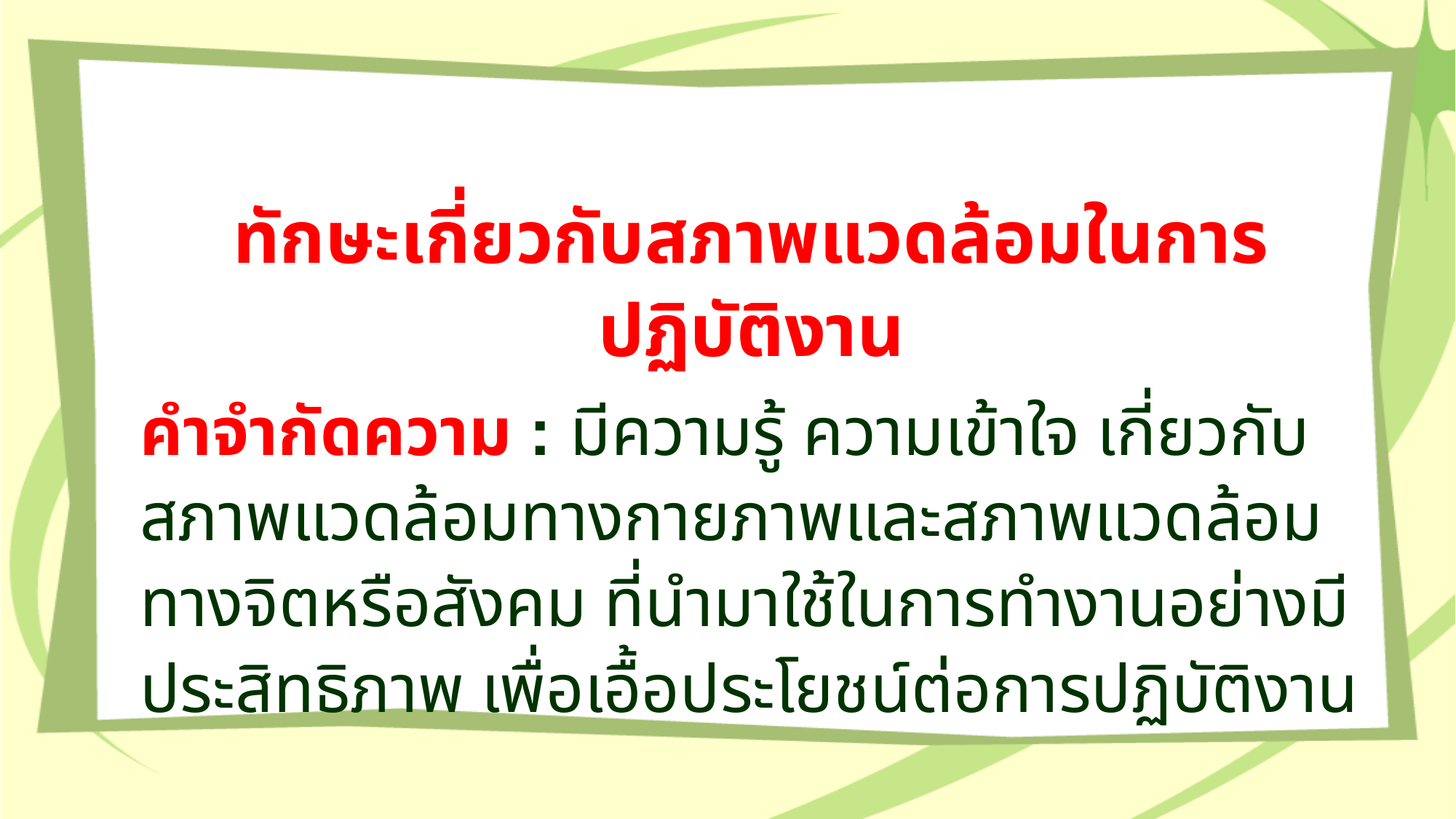

ทักษะเกี่ยวกับสภาพแวดล้อมในการปฏิบัติงาน
คำจำกัดความ : มีความรู้ ความเข้าใจ เกี่ยวกับสภาพแวดล้อมทางกายภาพและสภาพแวดล้อมทางจิตหรือสังคม ที่นำมาใช้ในการทำงานอย่างมีประสิทธิภาพ เพื่อเอื้อประโยชน์ต่อการปฏิบัติงาน